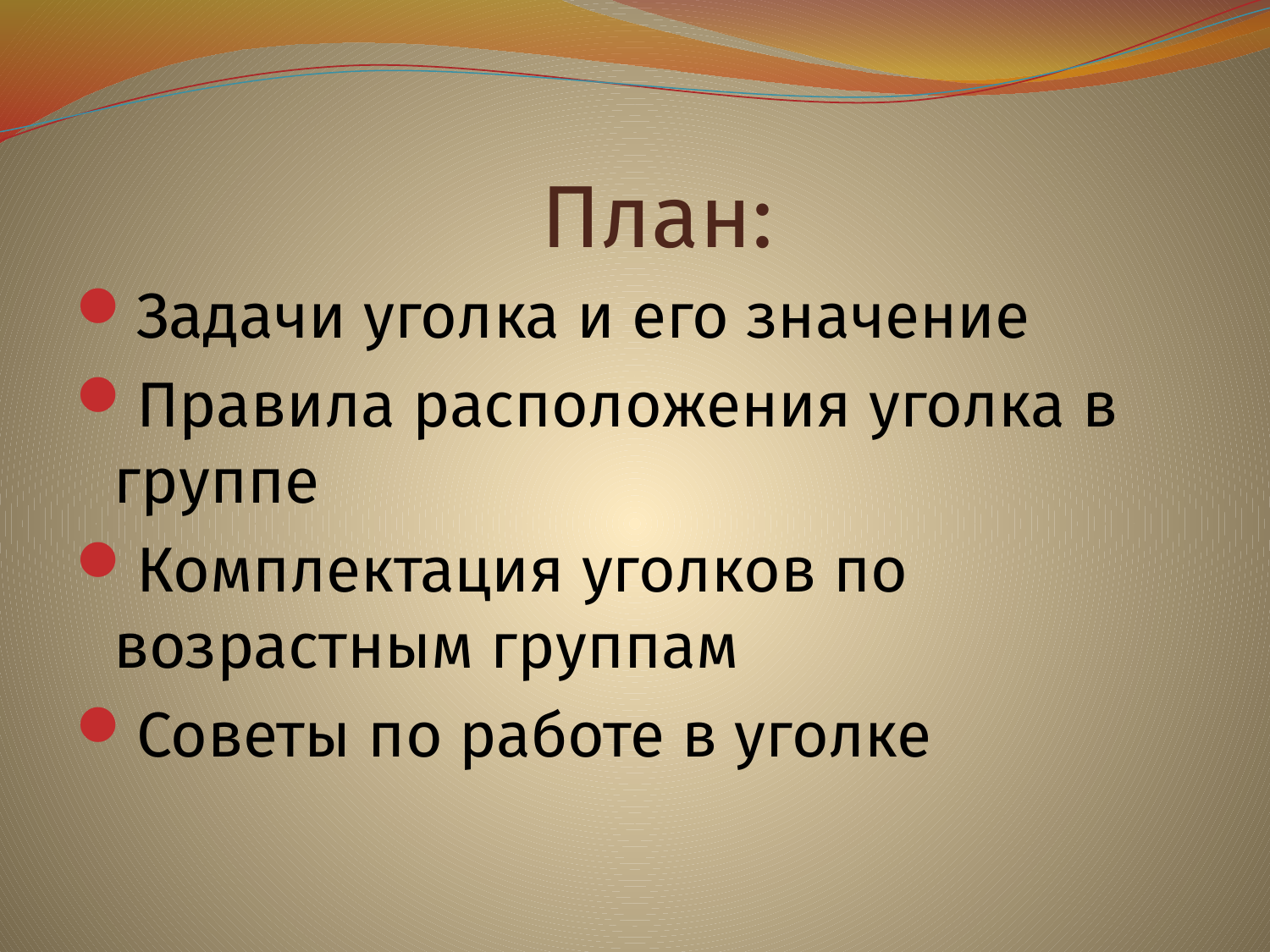

# План:
Задачи уголка и его значение
Правила расположения уголка в группе
Комплектация уголков по возрастным группам
Советы по работе в уголке